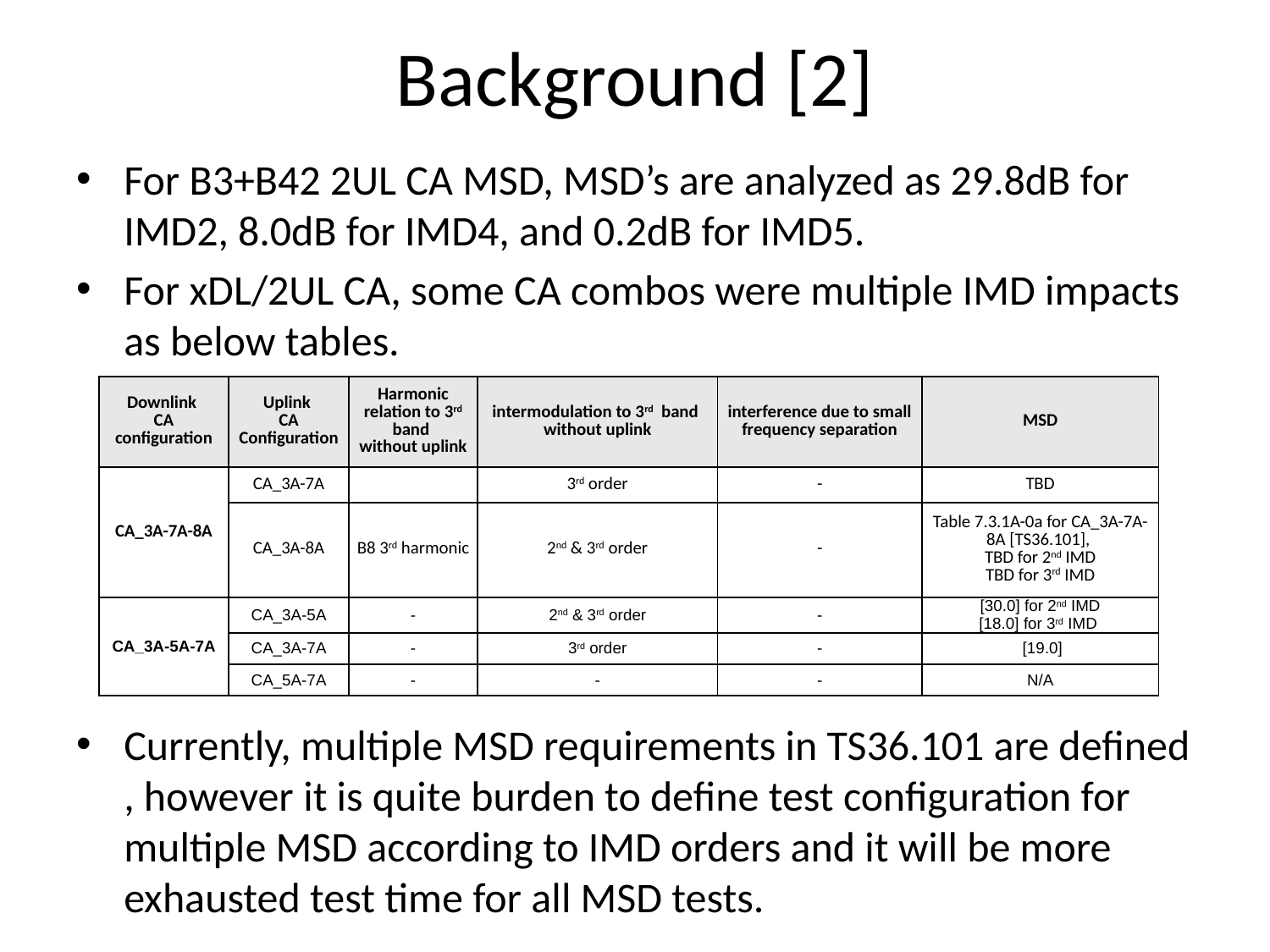

# Background [2]
For B3+B42 2UL CA MSD, MSD’s are analyzed as 29.8dB for IMD2, 8.0dB for IMD4, and 0.2dB for IMD5.
For xDL/2UL CA, some CA combos were multiple IMD impacts as below tables.

Currently, multiple MSD requirements in TS36.101 are defined , however it is quite burden to define test configuration for multiple MSD according to IMD orders and it will be more exhausted test time for all MSD tests.
| Downlink CA configuration | Uplink CA Configuration | Harmonic relation to 3rd band without uplink | intermodulation to 3rd band without uplink | interference due to small frequency separation | MSD |
| --- | --- | --- | --- | --- | --- |
| CA\_3A-7A-8A | CA\_3A-7A |  | 3rd order | - | TBD |
|  | CA\_3A-8A | B8 3rd harmonic | 2nd & 3rd order | - | Table 7.3.1A-0a for CA\_3A-7A-8A [TS36.101],  TBD for 2nd IMD TBD for 3rd IMD |
| CA\_3A-5A-7A | CA\_3A-5A | - | 2nd & 3rd order | - | [30.0] for 2nd IMD [18.0] for 3rd IMD |
|  | CA\_3A-7A | - | 3rd order | - | [19.0] |
|  | CA\_5A-7A | - | - | - | N/A |